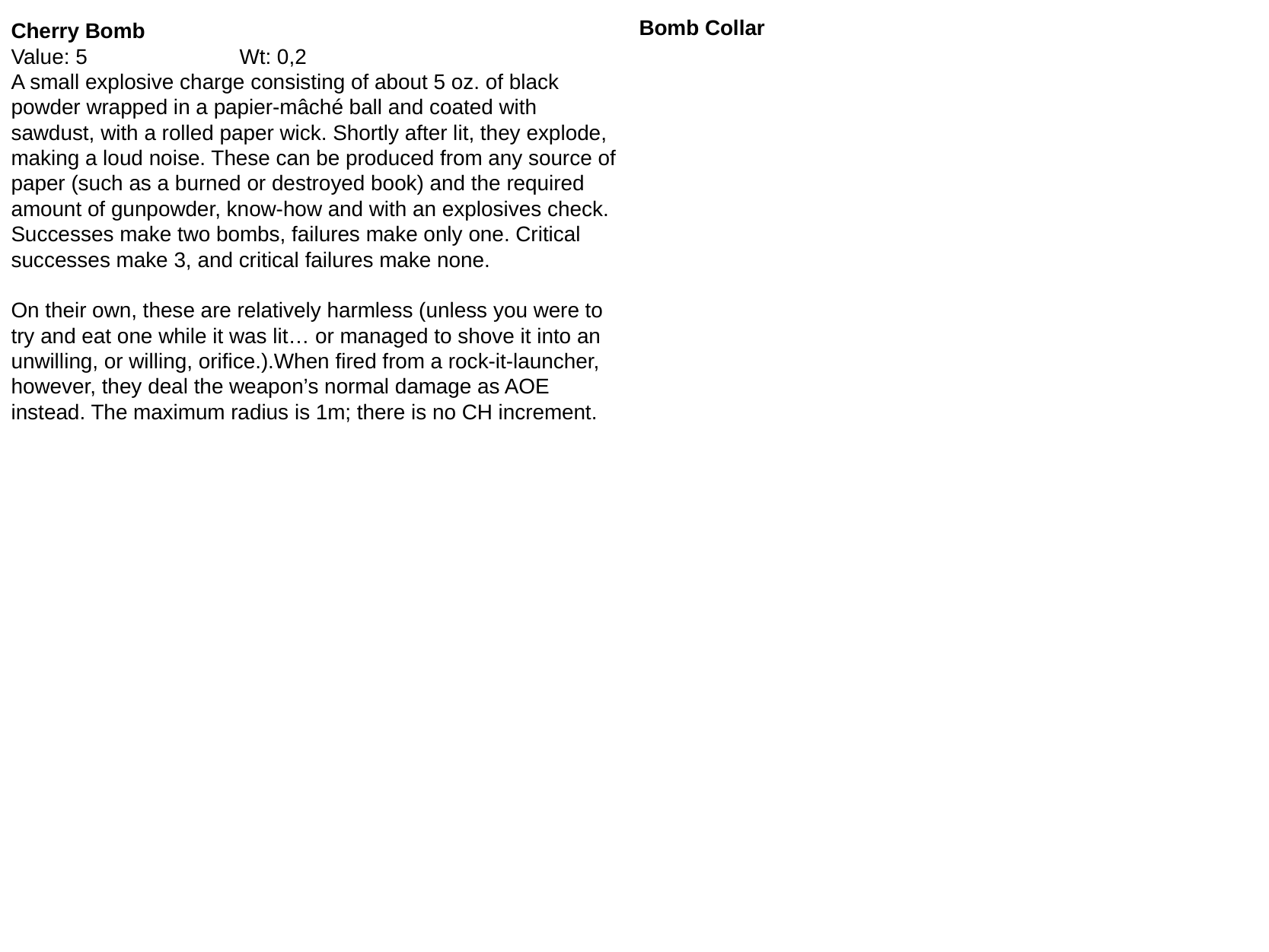

Bomb Collar

Cherry Bomb
Value: 5		Wt: 0,2
A small explosive charge consisting of about 5 oz. of black powder wrapped in a papier-mâché ball and coated with sawdust, with a rolled paper wick. Shortly after lit, they explode, making a loud noise. These can be produced from any source of paper (such as a burned or destroyed book) and the required amount of gunpowder, know-how and with an explosives check. Successes make two bombs, failures make only one. Critical successes make 3, and critical failures make none.

On their own, these are relatively harmless (unless you were to try and eat one while it was lit… or managed to shove it into an unwilling, or willing, orifice.).When fired from a rock-it-launcher, however, they deal the weapon’s normal damage as AOE instead. The maximum radius is 1m; there is no CH increment.